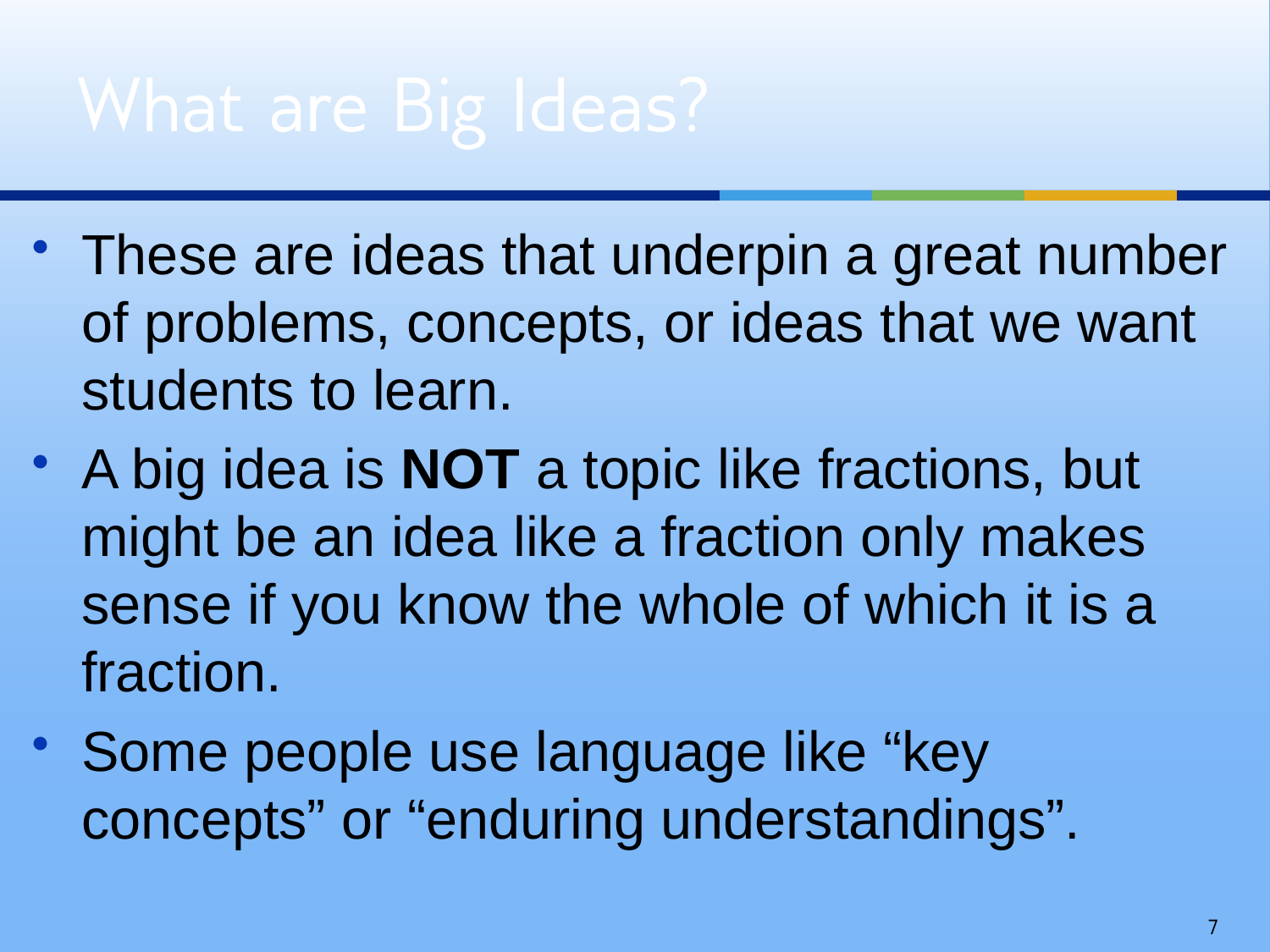

# What are Big Ideas?
These are ideas that underpin a great number of problems, concepts, or ideas that we want students to learn.
A big idea is NOT a topic like fractions, but might be an idea like a fraction only makes sense if you know the whole of which it is a fraction.
Some people use language like “key concepts” or “enduring understandings”.
7